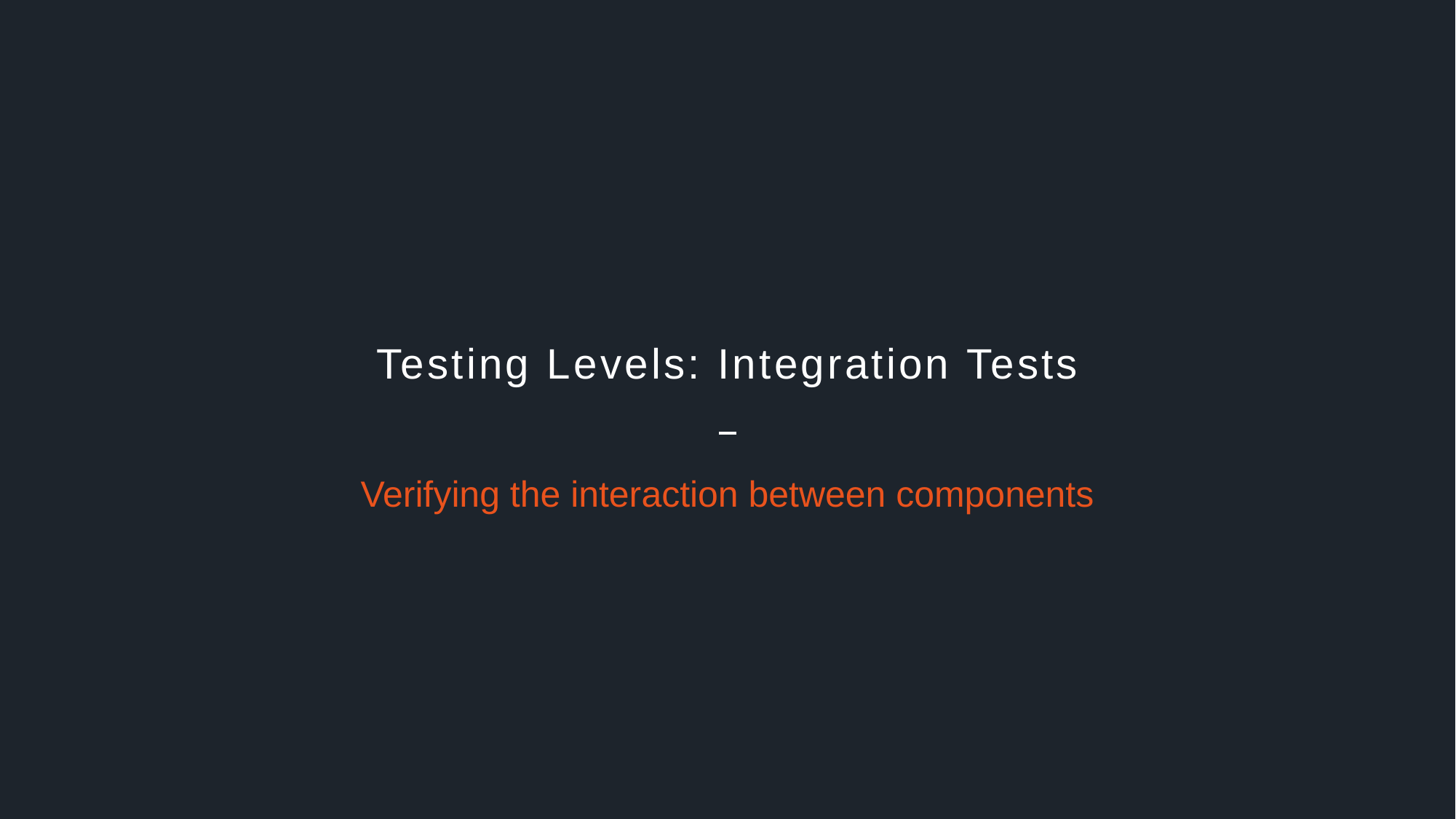

# Testing Levels: Integration Tests
Verifying the interaction between components